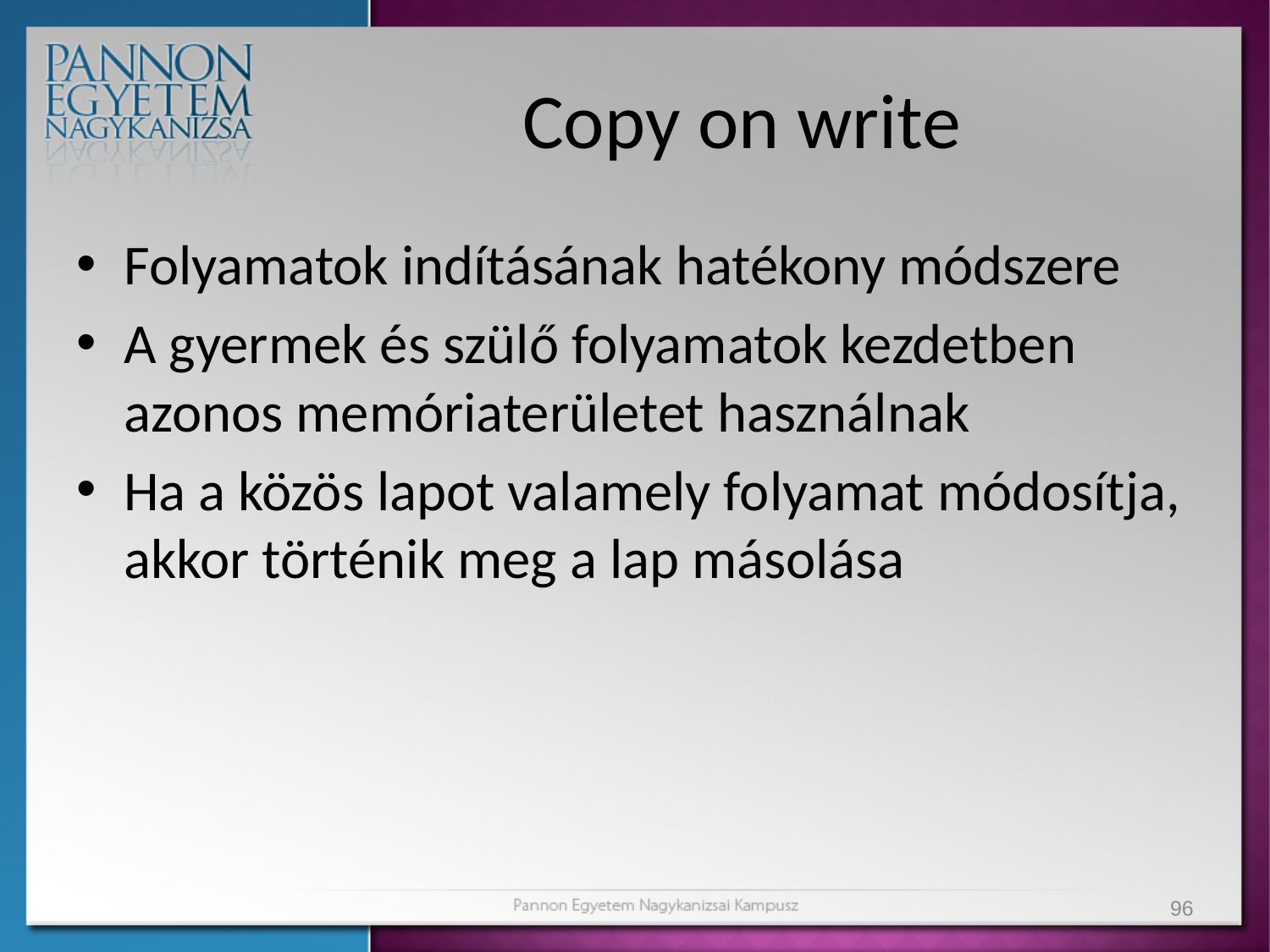

# Copy on write
Folyamatok indításának hatékony módszere
A gyermek és szülő folyamatok kezdetben azonos memóriaterületet használnak
Ha a közös lapot valamely folyamat módosítja, akkor történik meg a lap másolása
96